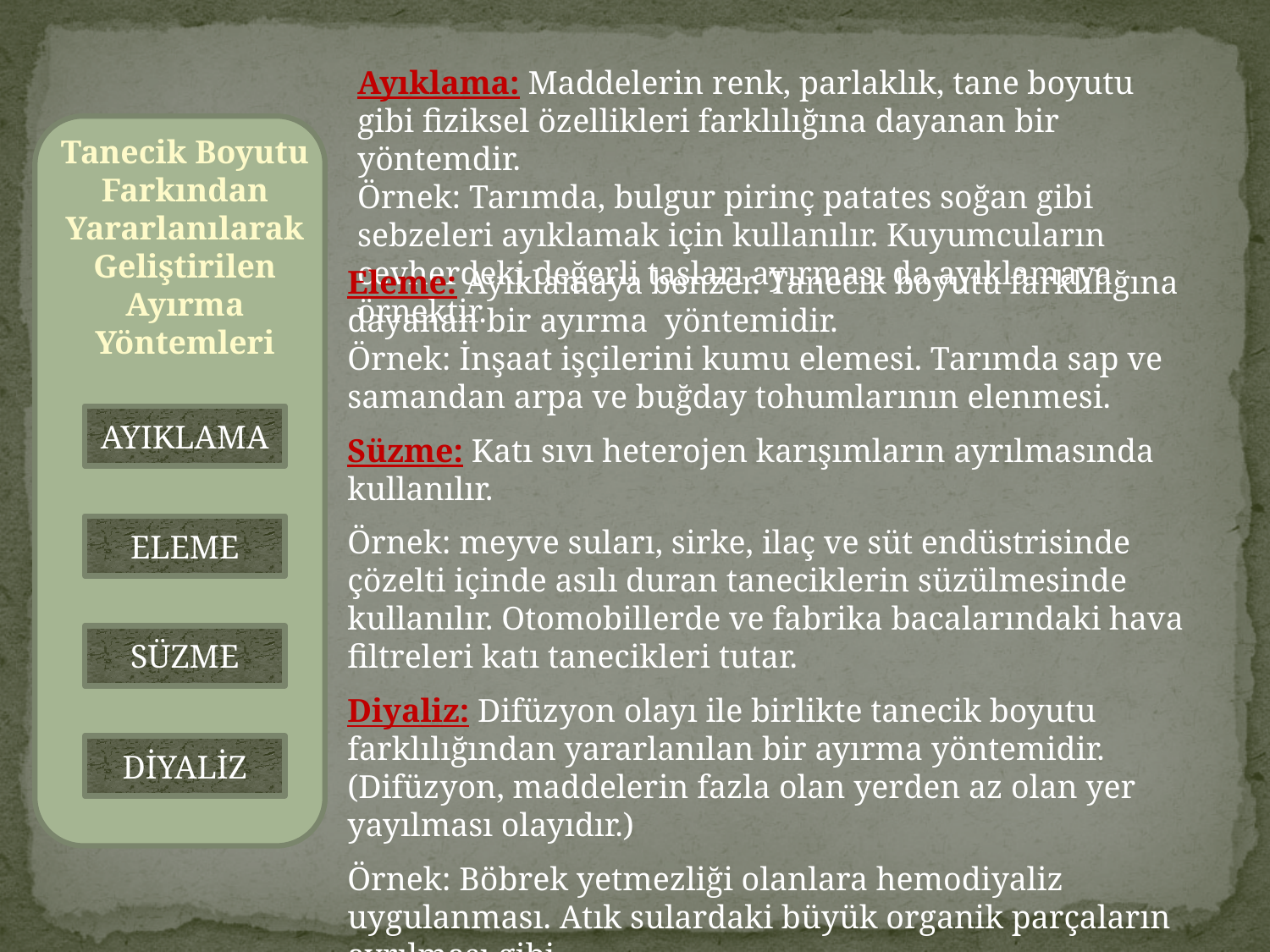

Ayıklama: Maddelerin renk, parlaklık, tane boyutu gibi fiziksel özellikleri farklılığına dayanan bir yöntemdir.
Örnek: Tarımda, bulgur pirinç patates soğan gibi  sebzeleri ayıklamak için kullanılır. Kuyumcuların cevherdeki değerli taşları ayırması da ayıklamaya örnektir.

Tanecik Boyutu Farkından Yararlanılarak Geliştirilen Ayırma Yöntemleri

Eleme: Ayıklamaya benzer. Tanecik boyutu farklılığına dayanan bir ayırma  yöntemidir.
Örnek: İnşaat işçilerini kumu elemesi. Tarımda sap ve samandan arpa ve buğday tohumlarının elenmesi.
Süzme: Katı sıvı heterojen karışımların ayrılmasında kullanılır.
Örnek: meyve suları, sirke, ilaç ve süt endüstrisinde çözelti içinde asılı duran taneciklerin süzülmesinde kullanılır. Otomobillerde ve fabrika bacalarındaki hava filtreleri katı tanecikleri tutar.
Diyaliz: Difüzyon olayı ile birlikte tanecik boyutu farklılığından yararlanılan bir ayırma yöntemidir. (Difüzyon, maddelerin fazla olan yerden az olan yer yayılması olayıdır.)
Örnek: Böbrek yetmezliği olanlara hemodiyaliz uygulanması. Atık sulardaki büyük organik parçaların ayrılması gibi.
AYIKLAMA
ELEME
SÜZME
DİYALİZ